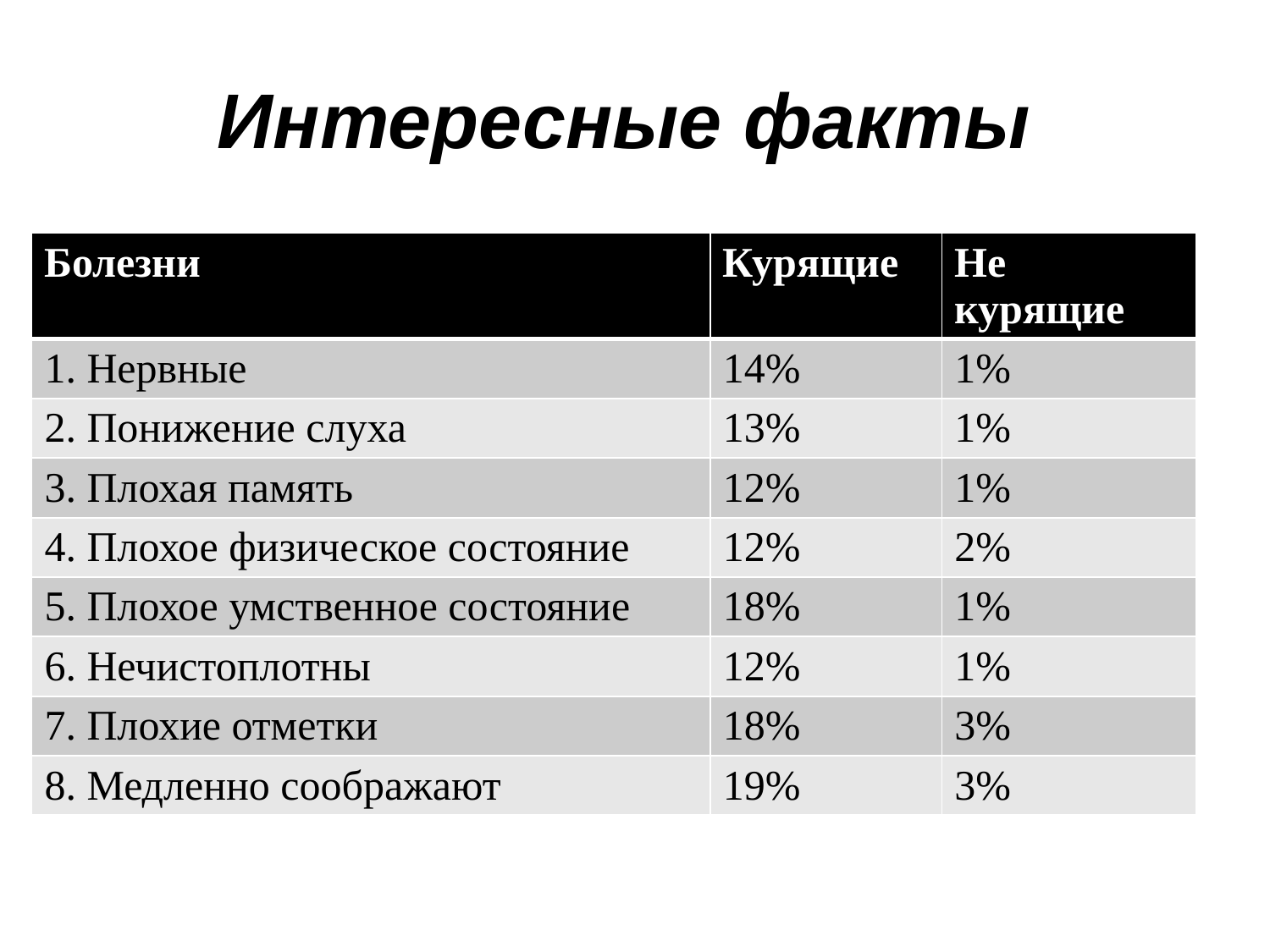

# Интересные факты
| Болезни | Курящие | Не курящие |
| --- | --- | --- |
| 1. Нервные | 14% | 1% |
| 2. Понижение слуха | 13% | 1% |
| 3. Плохая память | 12% | 1% |
| 4. Плохое физическое состояние | 12% | 2% |
| 5. Плохое умственное состояние | 18% | 1% |
| 6. Нечистоплотны | 12% | 1% |
| 7. Плохие отметки | 18% | 3% |
| 8. Медленно соображают | 19% | 3% |